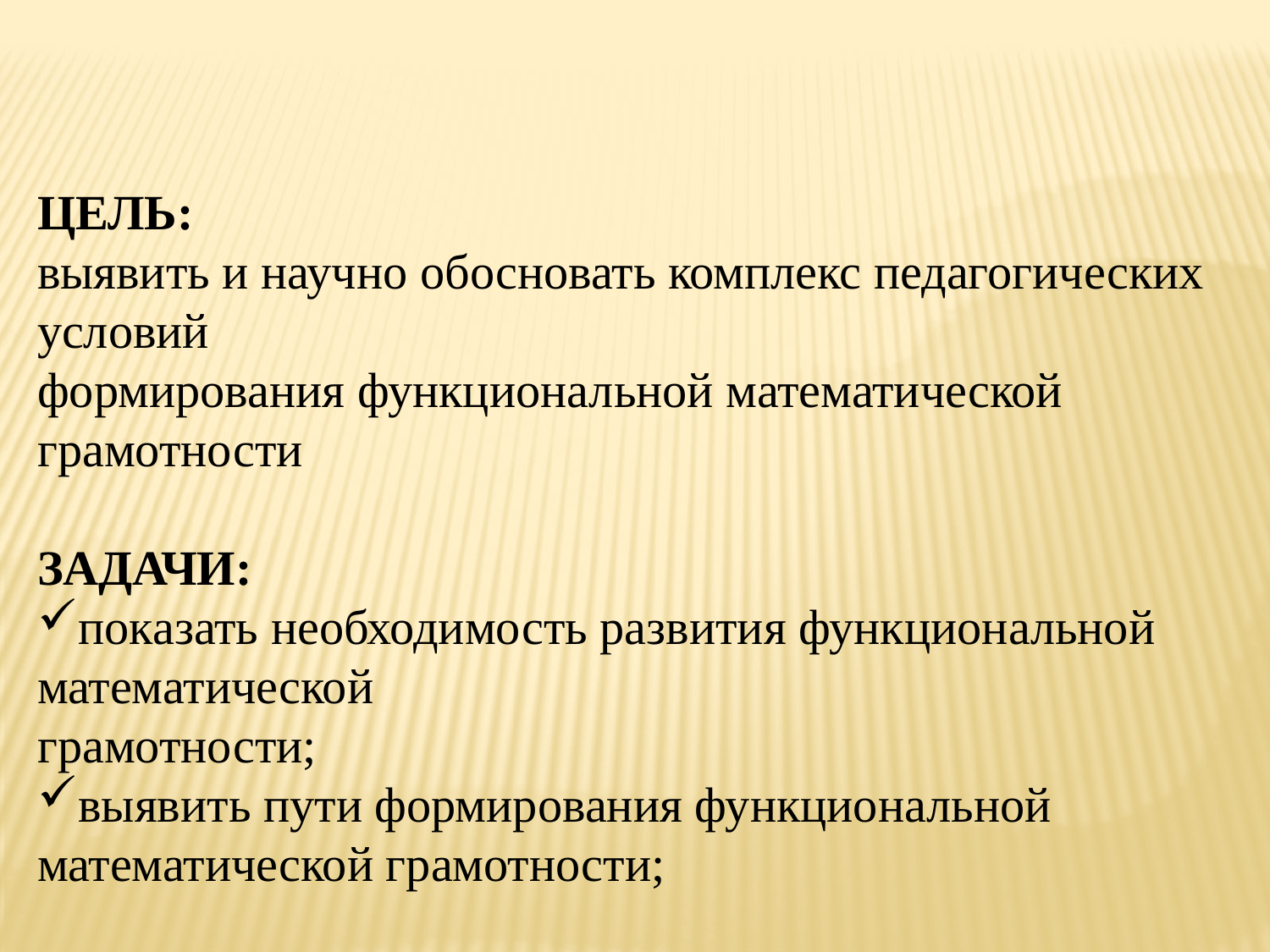

ЦЕЛЬ:
выявить и научно обосновать комплекс педагогических условий
формирования функциональной математической грамотности

ЗАДАЧИ:
показать необходимость развития функциональной  математической
грамотности;
выявить пути формирования функциональной математической грамотности;